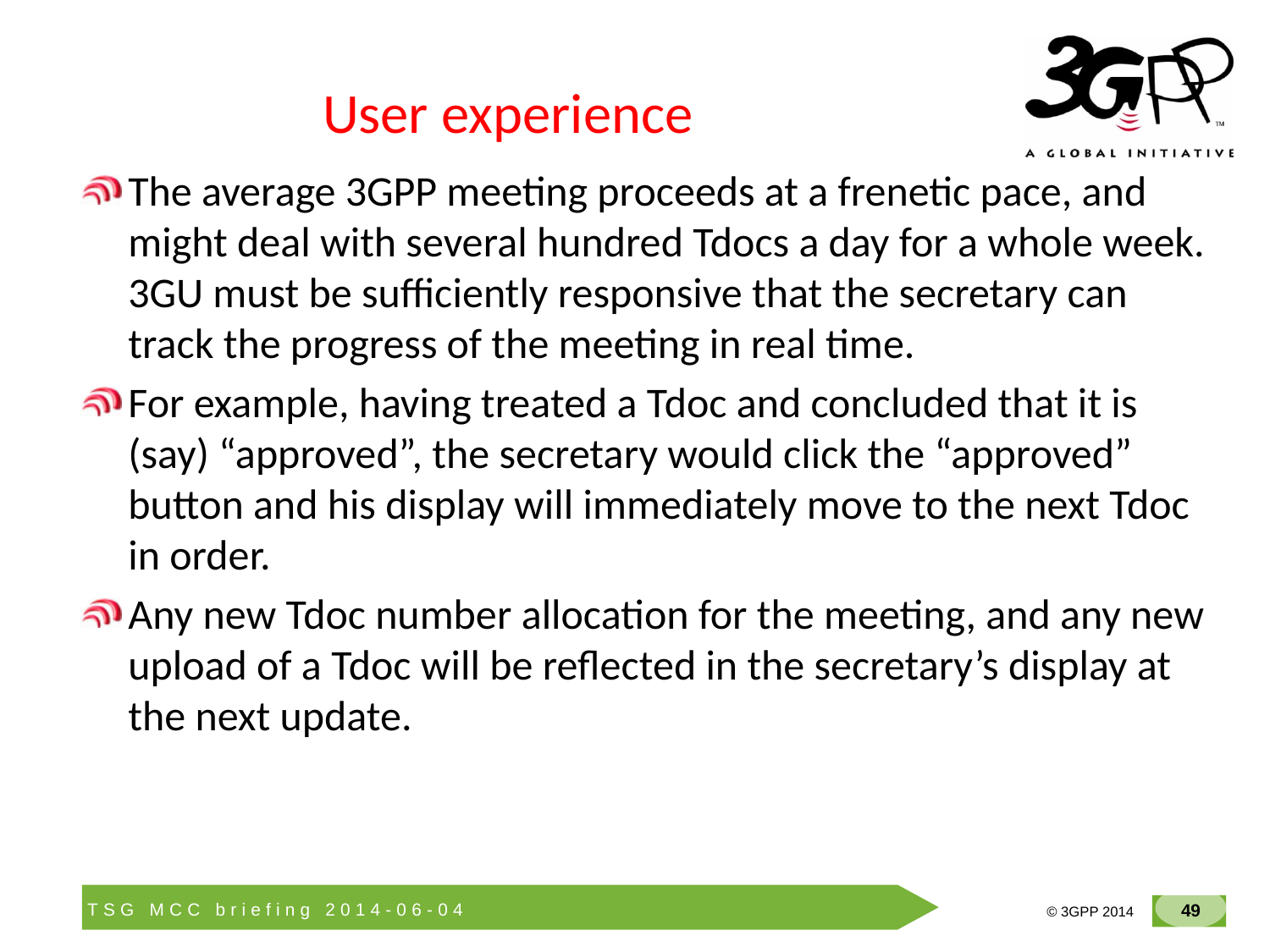

# User experience
The average 3GPP meeting proceeds at a frenetic pace, and might deal with several hundred Tdocs a day for a whole week. 3GU must be sufficiently responsive that the secretary can track the progress of the meeting in real time.
For example, having treated a Tdoc and concluded that it is (say) “approved”, the secretary would click the “approved” button and his display will immediately move to the next Tdoc in order.
Any new Tdoc number allocation for the meeting, and any new upload of a Tdoc will be reflected in the secretary’s display at the next update.